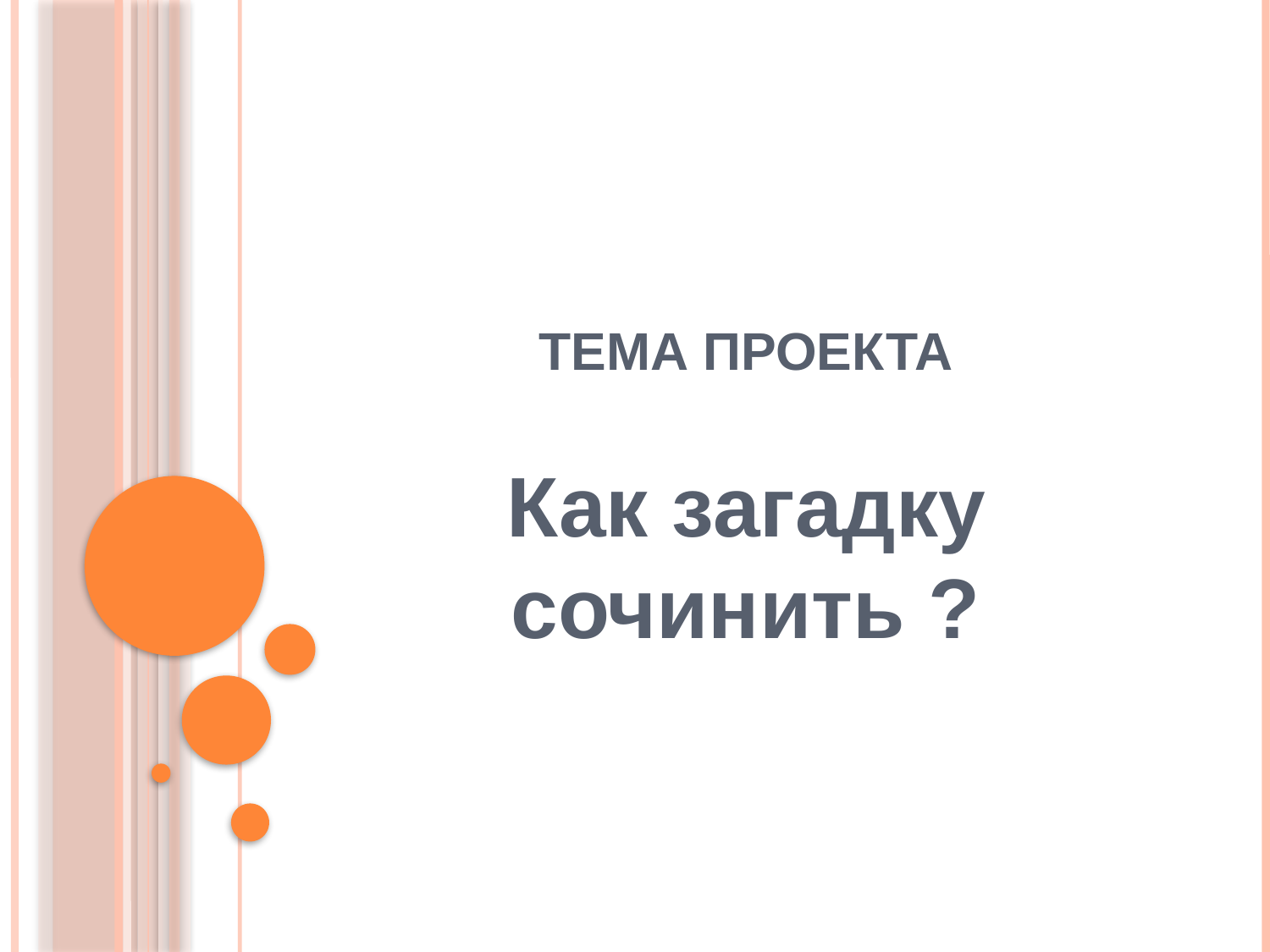

# Тема проекта
Как загадку сочинить ?